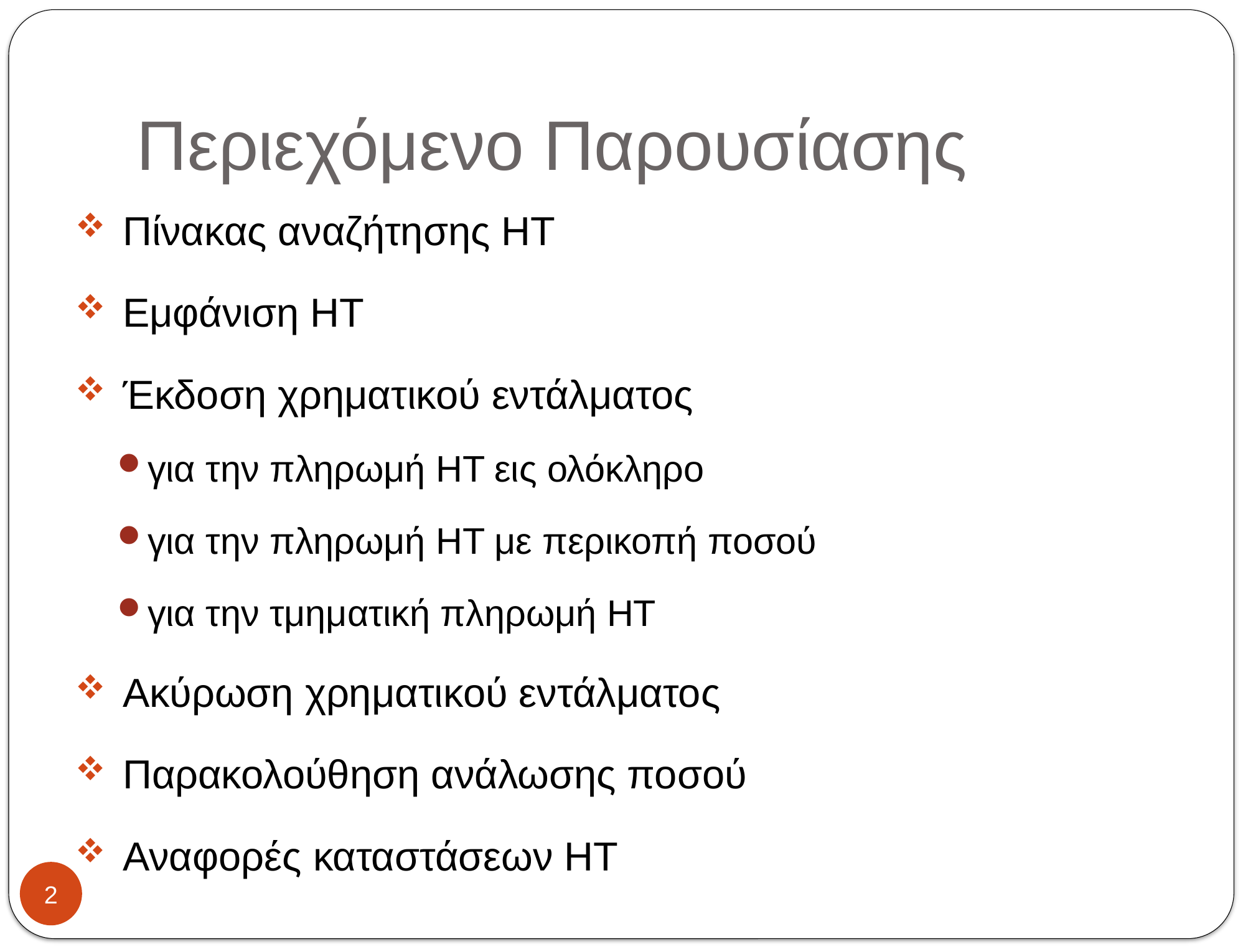

# Περιεχόμενο Παρουσίασης
 Πίνακας αναζήτησης ΗΤ
 Εμφάνιση ΗΤ
 Έκδοση χρηματικού εντάλματος
για την πληρωμή ΗΤ εις ολόκληρο
για την πληρωμή ΗΤ με περικοπή ποσού
για την τμηματική πληρωμή ΗΤ
 Ακύρωση χρηματικού εντάλματος
 Παρακολούθηση ανάλωσης ποσού
 Αναφορές καταστάσεων ΗΤ

2